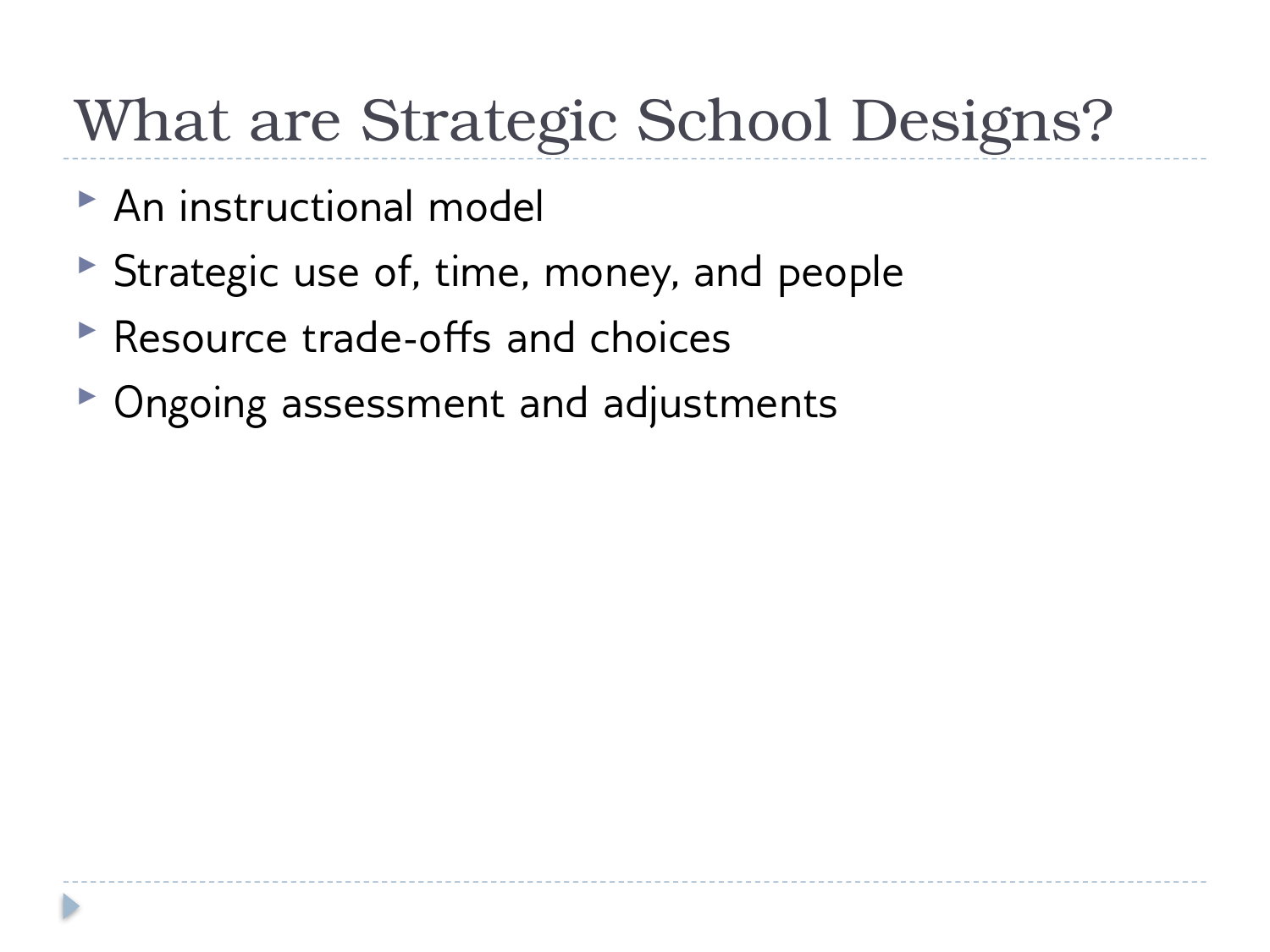

# What are Strategic School Designs?
An instructional model
Strategic use of, time, money, and people
Resource trade-offs and choices
Ongoing assessment and adjustments